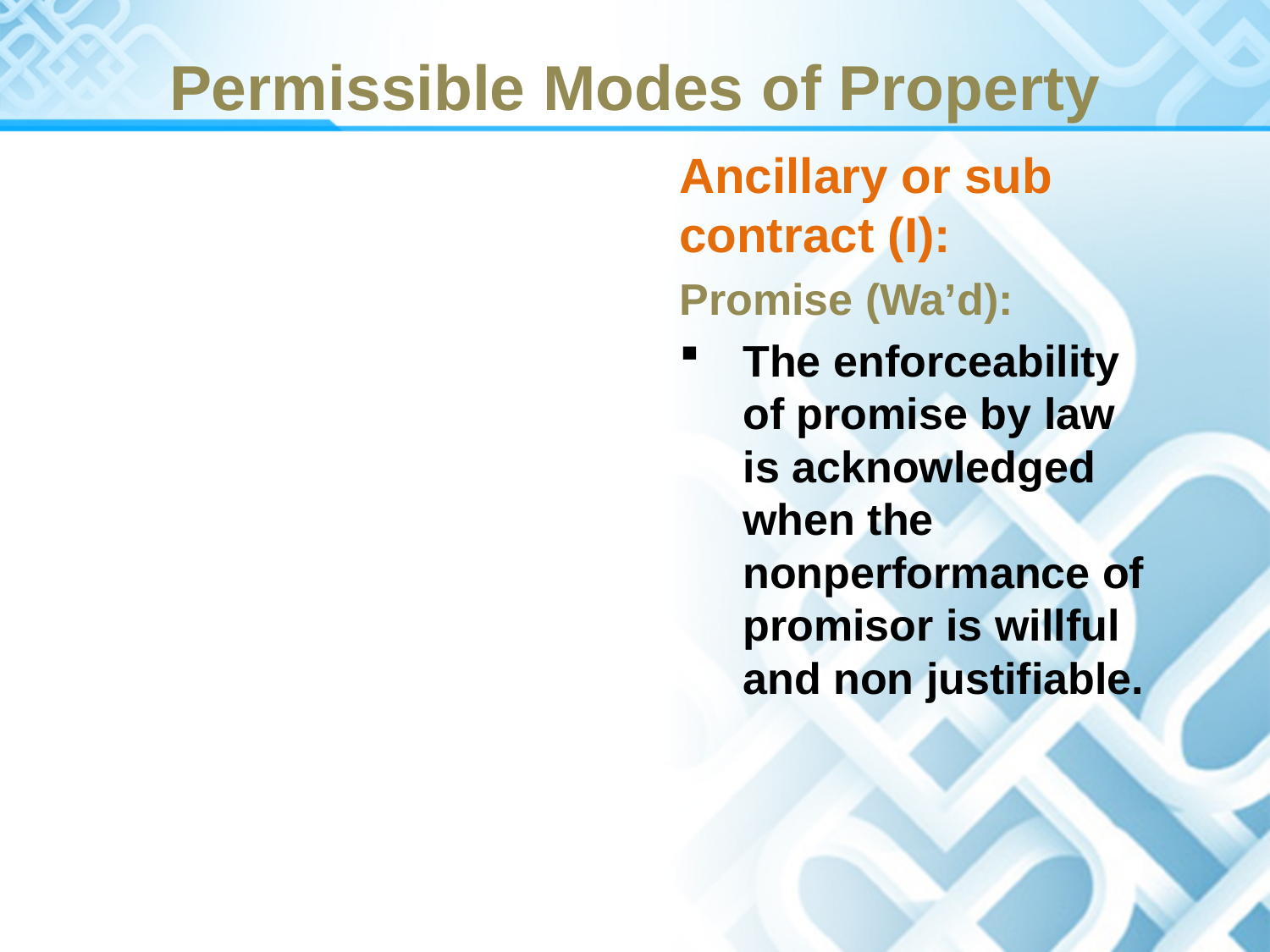

Permissible Modes of Property
Ancillary or sub contract (I):
Promise (Wa’d):
The enforceability of promise by law is acknowledged when the nonperformance of promisor is willful and non justifiable.